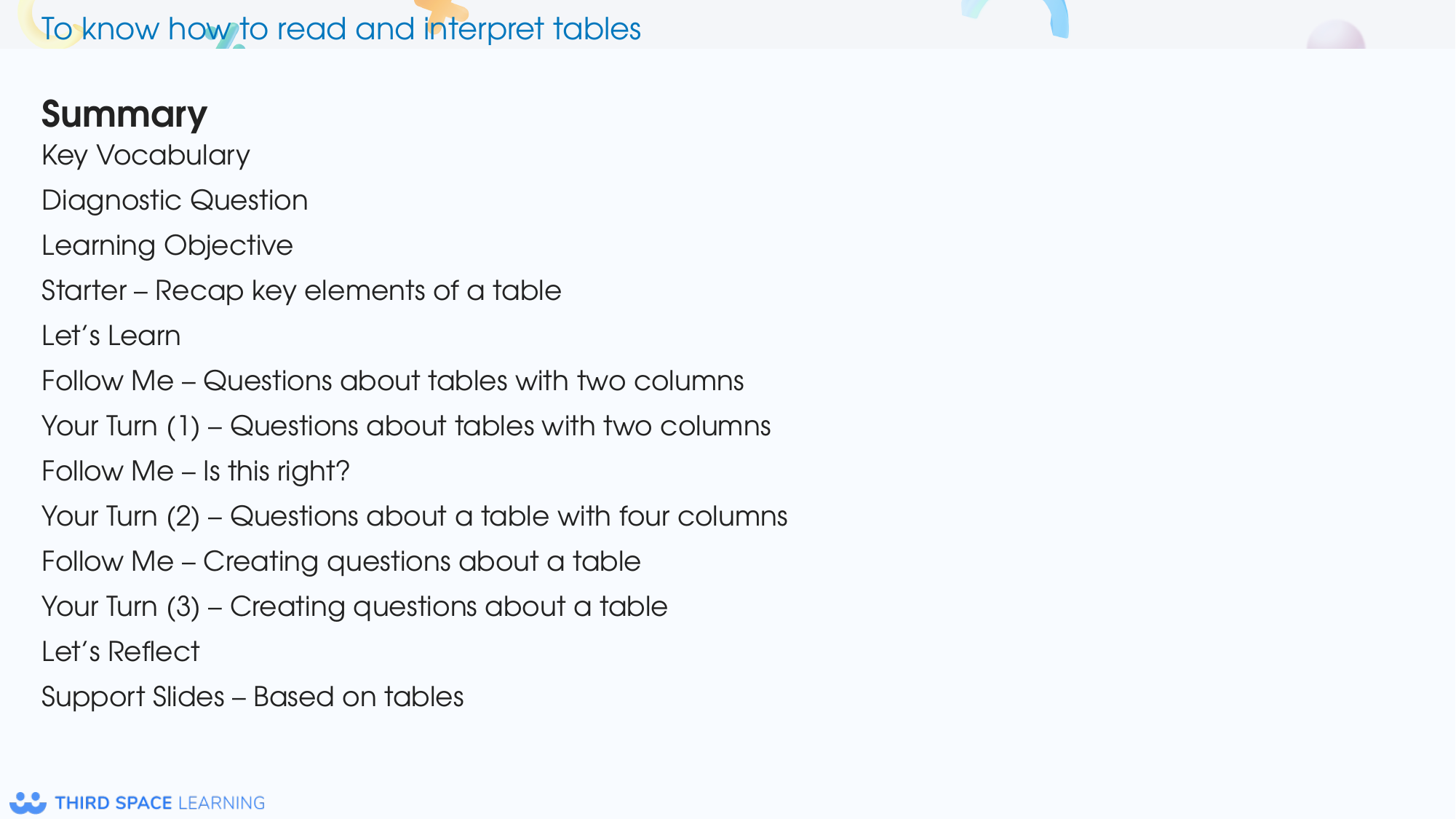

Summary
Key Vocabulary
Diagnostic Question
Learning Objective
Starter – Recap key elements of a table
Let’s Learn
Follow Me – Questions about tables with two columns
Your Turn (1) – Questions about tables with two columns
Follow Me – Is this right?
Your Turn (2) – Questions about a table with four columns
Follow Me – Creating questions about a table
Your Turn (3) – Creating questions about a table
Let’s Reflect
Support Slides – Based on tables